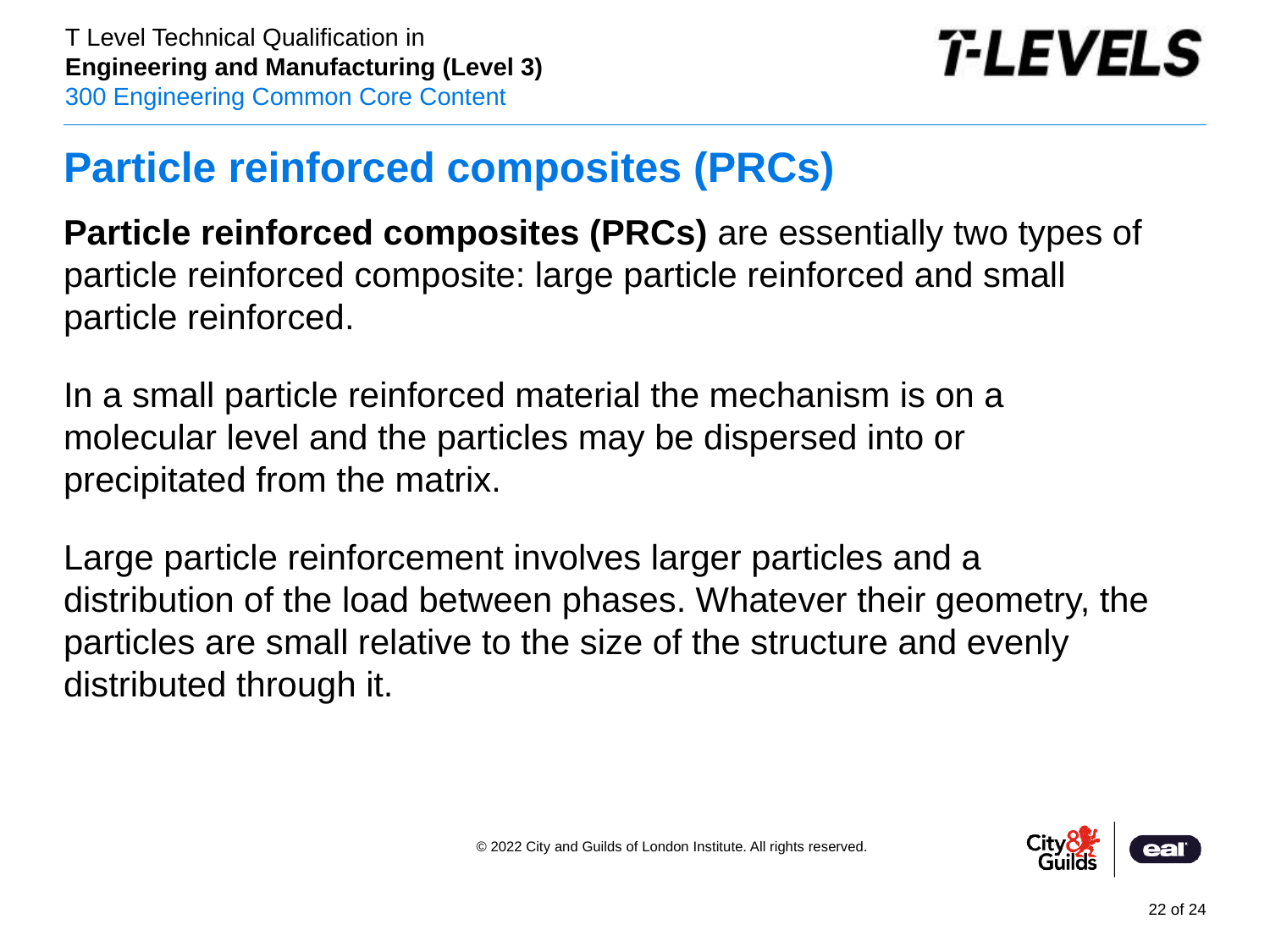

# Particle reinforced composites (PRCs)
Particle reinforced composites (PRCs) are essentially two types of particle reinforced composite: large particle reinforced and small particle reinforced.
In a small particle reinforced material the mechanism is on a molecular level and the particles may be dispersed into or precipitated from the matrix.
Large particle reinforcement involves larger particles and a distribution of the load between phases. Whatever their geometry, the particles are small relative to the size of the structure and evenly distributed through it.